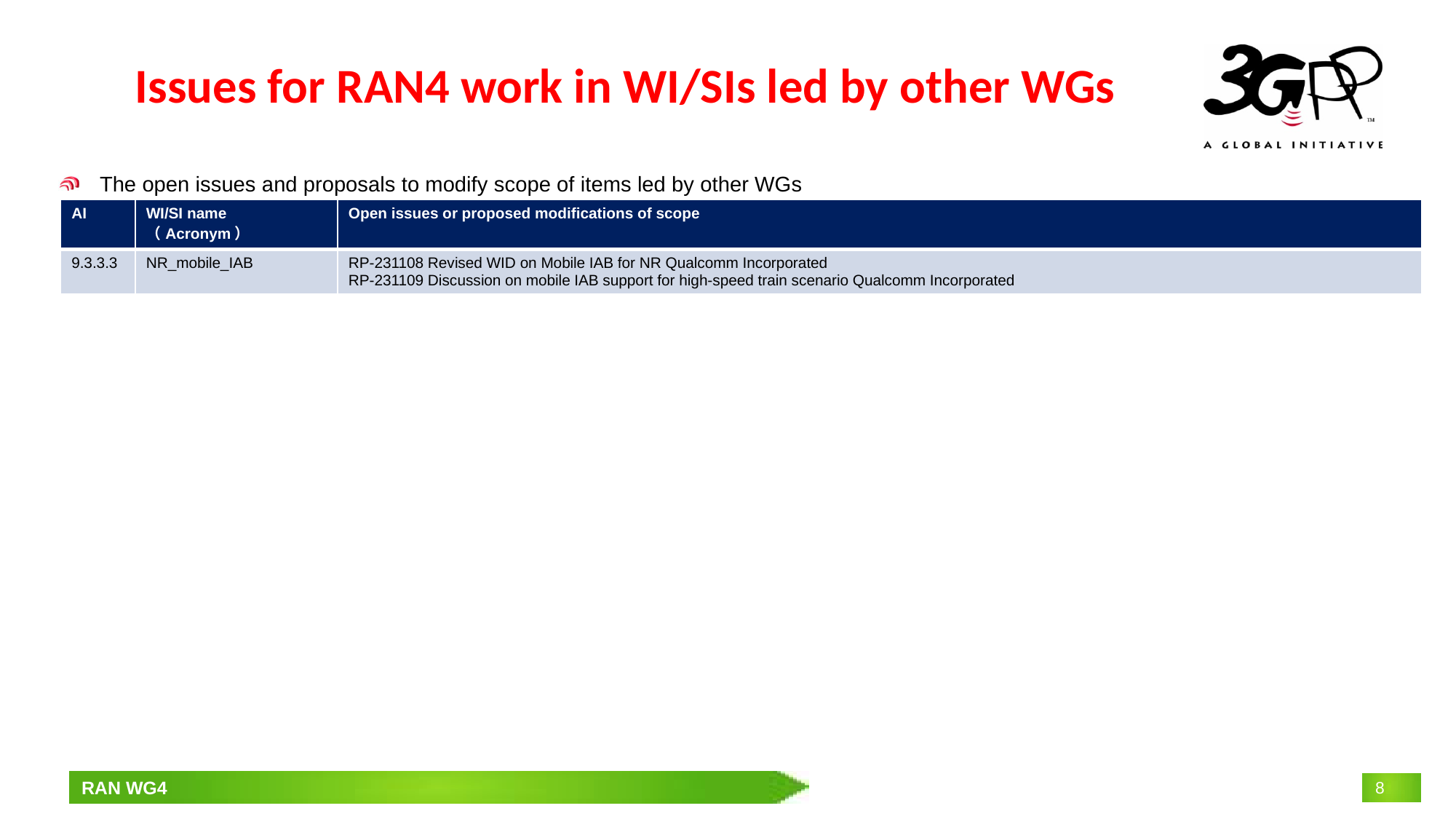

# Issues for RAN4 work in WI/SIs led by other WGs
The open issues and proposals to modify scope of items led by other WGs
| AI | WI/SI name （Acronym） | Open issues or proposed modifications of scope |
| --- | --- | --- |
| 9.3.3.3 | NR\_mobile\_IAB | RP-231108 Revised WID on Mobile IAB for NR Qualcomm Incorporated RP-231109 Discussion on mobile IAB support for high-speed train scenario Qualcomm Incorporated |